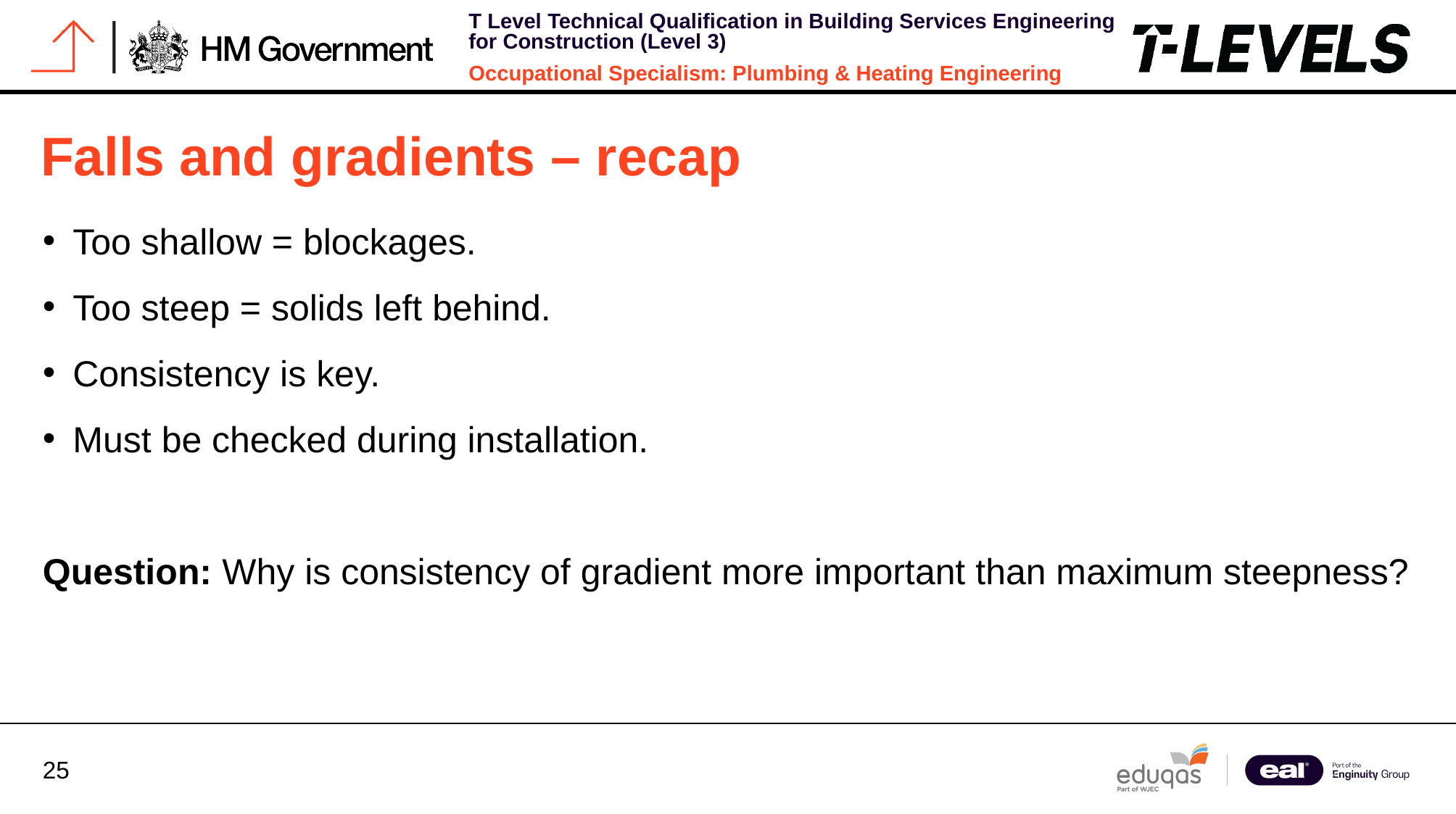

# Falls and gradients – recap
Too shallow = blockages.
Too steep = solids left behind.
Consistency is key.
Must be checked during installation.

Question: Why is consistency of gradient more important than maximum steepness?